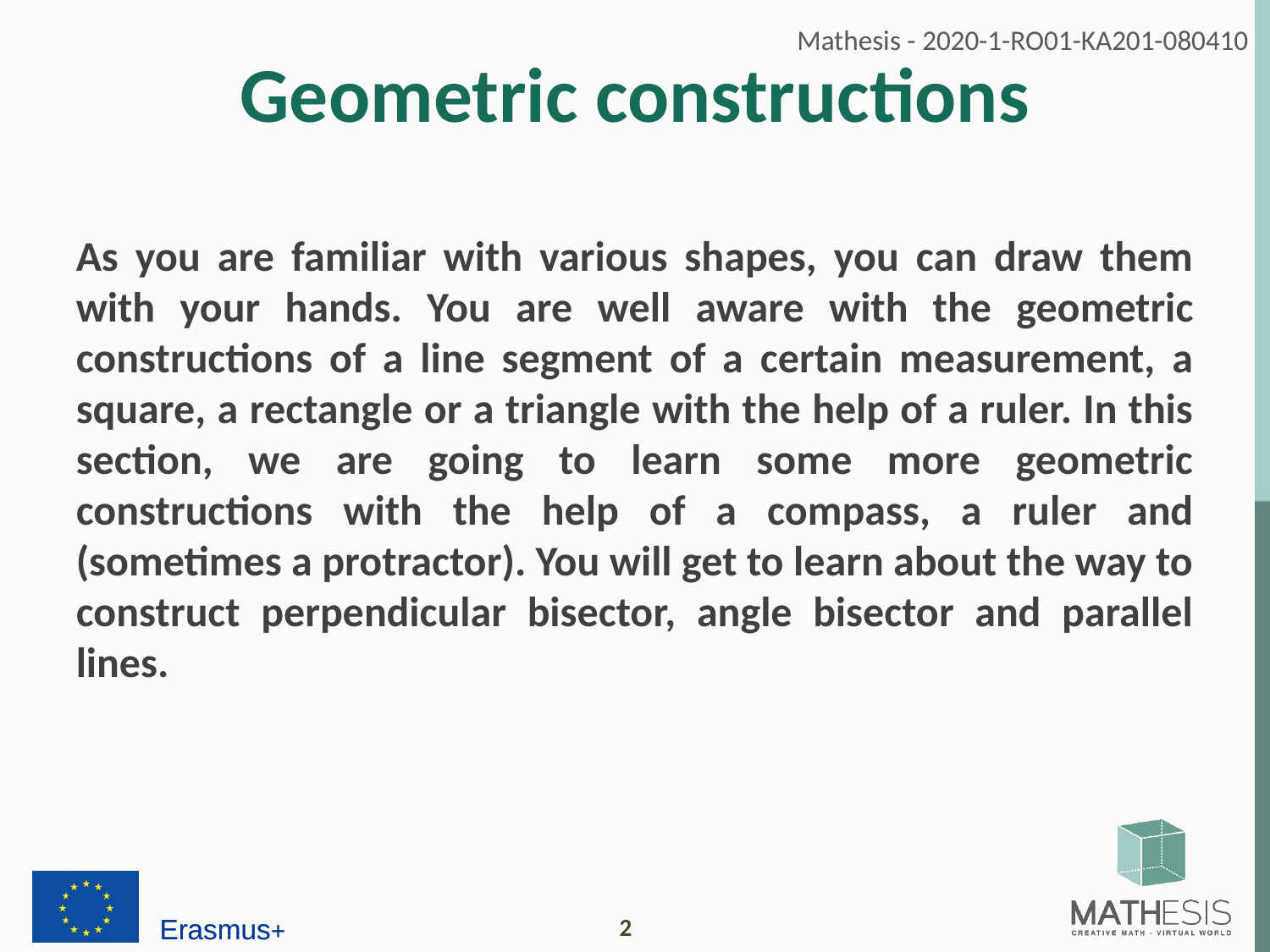

# Geometric constructions
As you are familiar with various shapes, you can draw them with your hands. You are well aware with the geometric constructions of a line segment of a certain measurement, a square, a rectangle or a triangle with the help of a ruler. In this section, we are going to learn some more geometric constructions with the help of a compass, a ruler and (sometimes a protractor). You will get to learn about the way to construct perpendicular bisector, angle bisector and parallel lines.